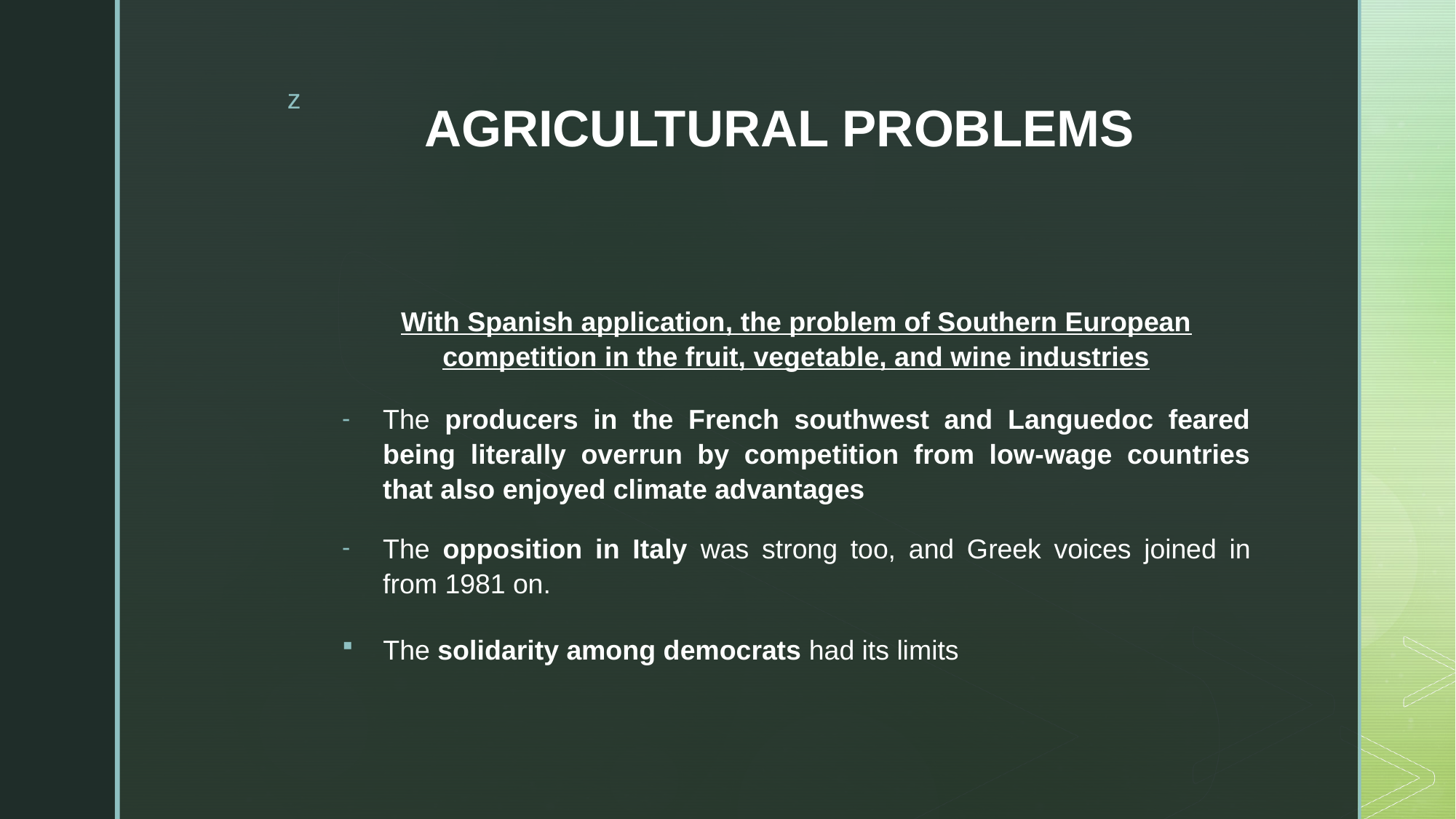

# AGRICULTURAL PROBLEMS
With Spanish application, the problem of Southern European competition in the fruit, vegetable, and wine industries
The producers in the French southwest and Languedoc feared being literally overrun by competition from low-wage countries that also enjoyed climate advantages
The opposition in Italy was strong too, and Greek voices joined in from 1981 on.
The solidarity among democrats had its limits